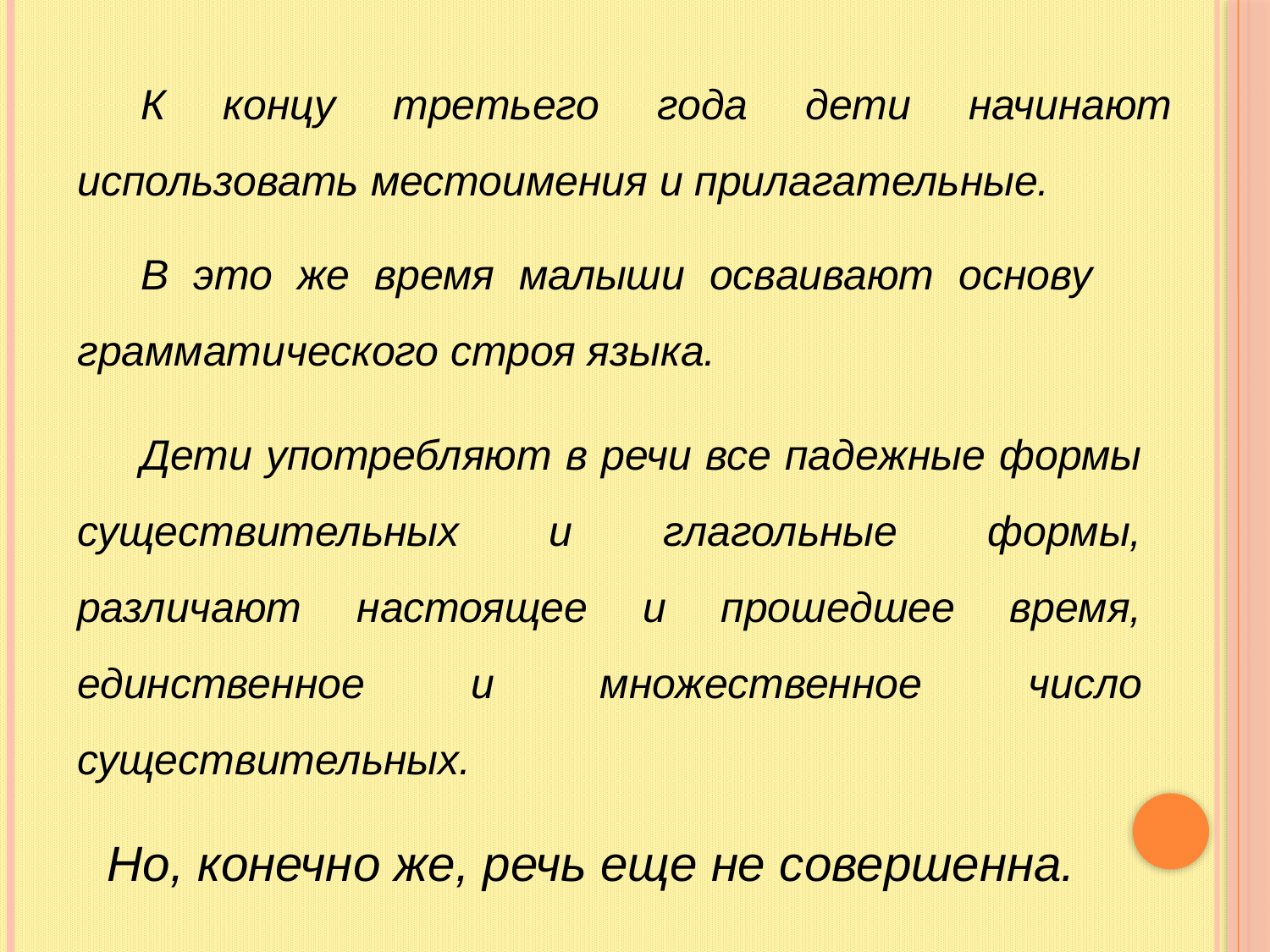

К концу третьего года дети начинают использовать местоимения и прилагательные.
В это же время малыши осваивают основу грамматического строя языка.
Дети употребляют в речи все падежные формы существительных и глагольные формы, различают настоящее и прошедшее время, единственное и множественное число существительных.
Но, конечно же, речь еще не совершенна.